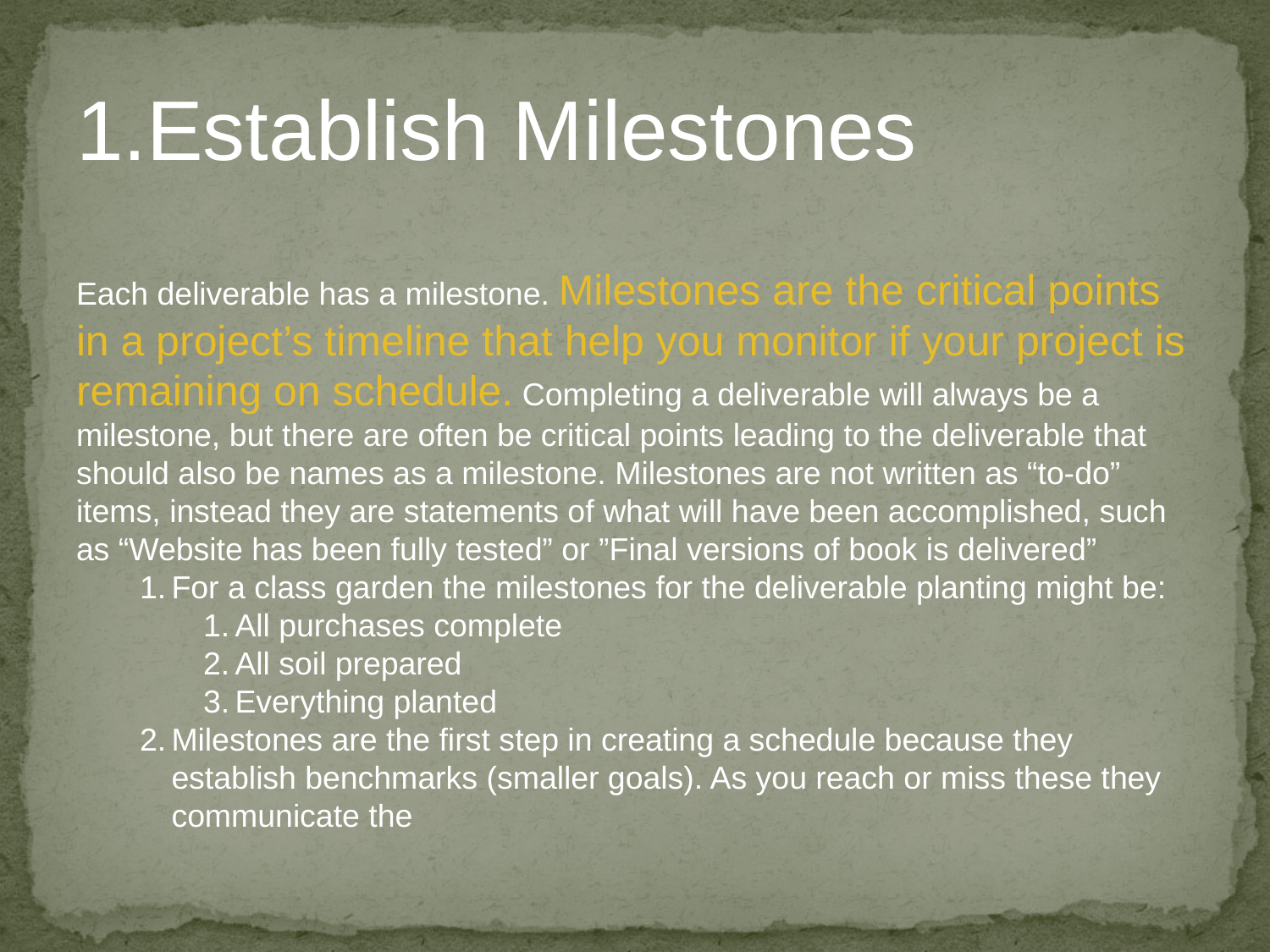

# Establish Milestones

Each deliverable has a milestone. Milestones are the critical points in a project’s timeline that help you monitor if your project is remaining on schedule. Completing a deliverable will always be a milestone, but there are often be critical points leading to the deliverable that should also be names as a milestone. Milestones are not written as “to-do” items, instead they are statements of what will have been accomplished, such as “Website has been fully tested” or ”Final versions of book is delivered”
For a class garden the milestones for the deliverable planting might be:
All purchases complete
All soil prepared
Everything planted
Milestones are the first step in creating a schedule because they establish benchmarks (smaller goals). As you reach or miss these they communicate the